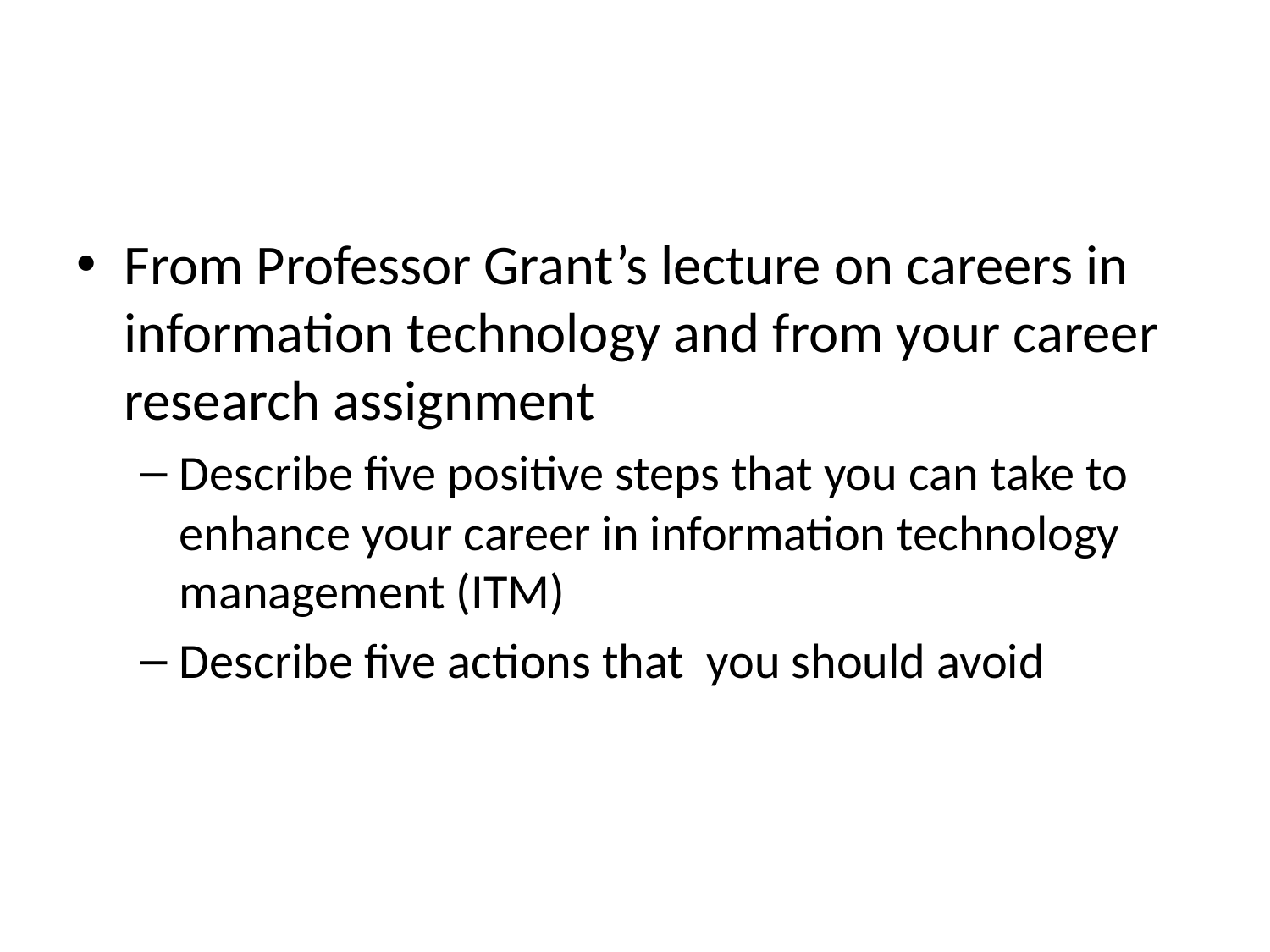

#
From Professor Grant’s lecture on careers in information technology and from your career research assignment
Describe five positive steps that you can take to enhance your career in information technology management (ITM)
Describe five actions that  you should avoid